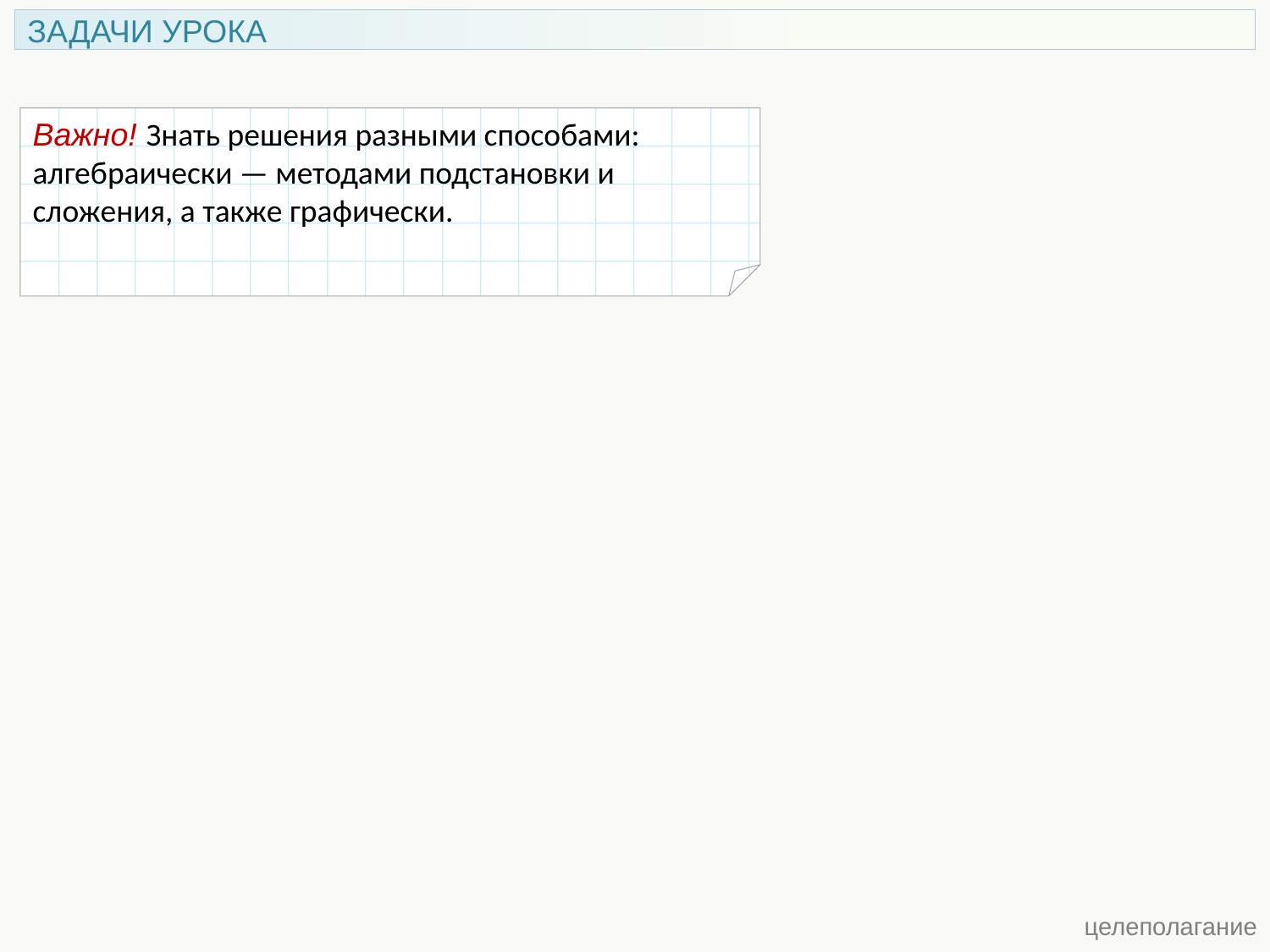

ЗАДАЧИ УРОКА

Важно! Знать решения разными способами: алгебраически — методами подстановки и сложения, а также графически.
  целеполагание